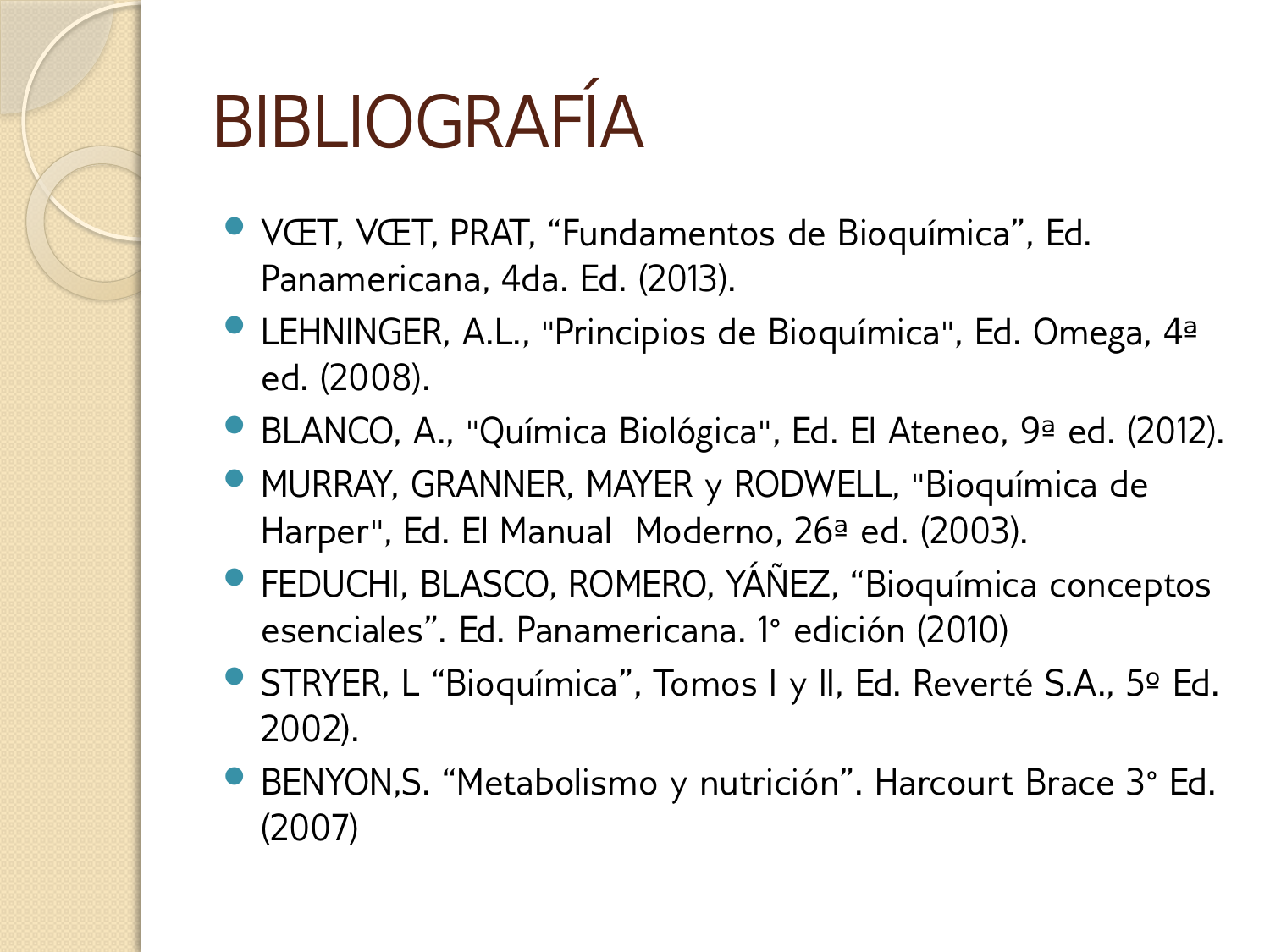

# BIBLIOGRAFÍA
VOET, VOET, PRAT, “Fundamentos de Bioquímica”, Ed. Panamericana, 4da. Ed. (2013).
LEHNINGER, A.L., "Principios de Bioquímica", Ed. Omega, 4ª ed. (2008).
BLANCO, A., "Química Biológica", Ed. El Ateneo, 9ª ed. (2012).
MURRAY, GRANNER, MAYER y RODWELL, "Bioquímica de Harper", Ed. El Manual  Moderno, 26ª ed. (2003).
FEDUCHI, BLASCO, ROMERO, YÁÑEZ, “Bioquímica conceptos esenciales”. Ed. Panamericana. 1° edición (2010)
STRYER, L “Bioquímica”, Tomos I y II, Ed. Reverté S.A., 5º Ed. 2002).
BENYON,S. “Metabolismo y nutrición”. Harcourt Brace 3° Ed.(2007)